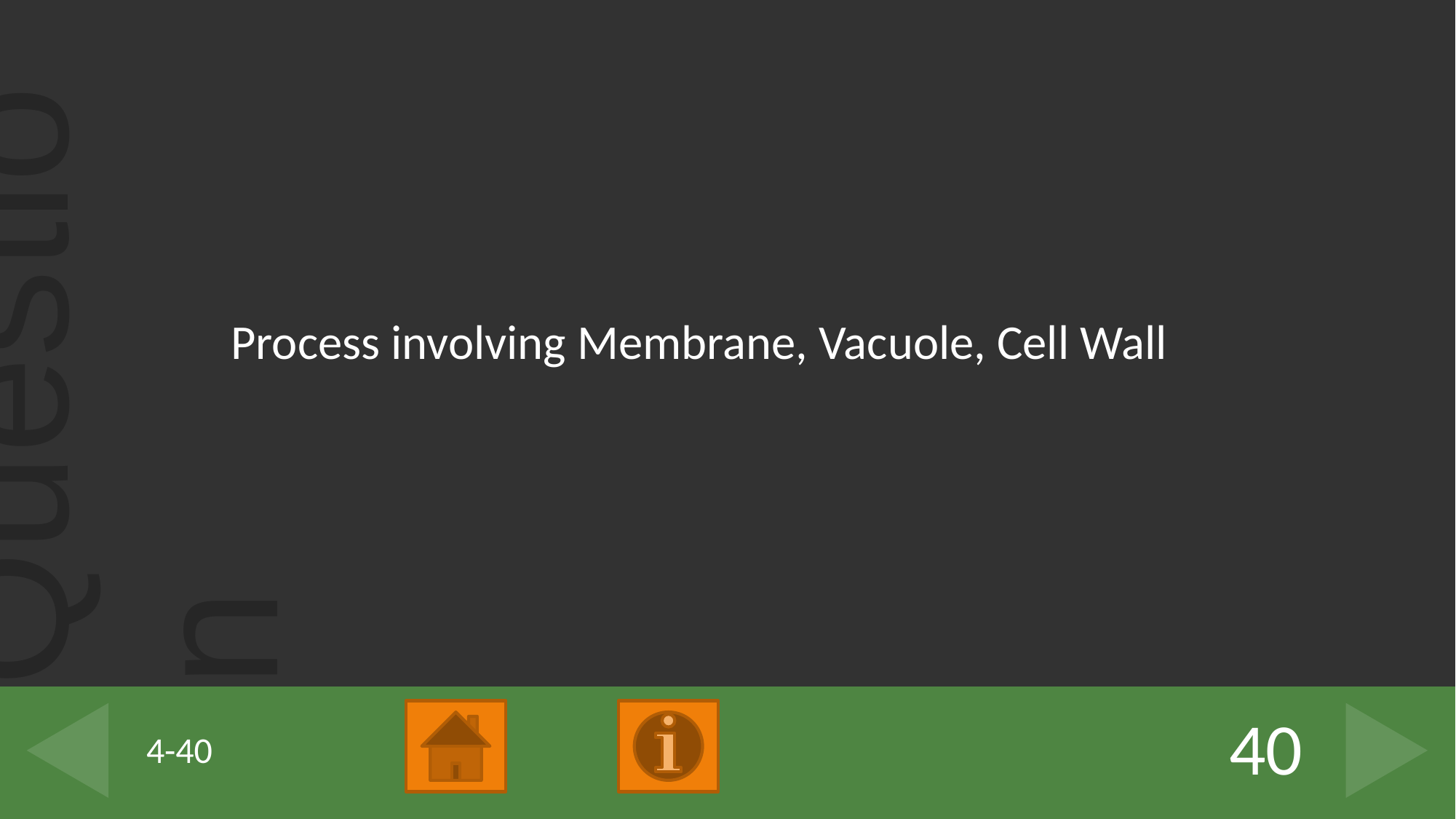

Process involving Membrane, Vacuole, Cell Wall

# 4-40
40